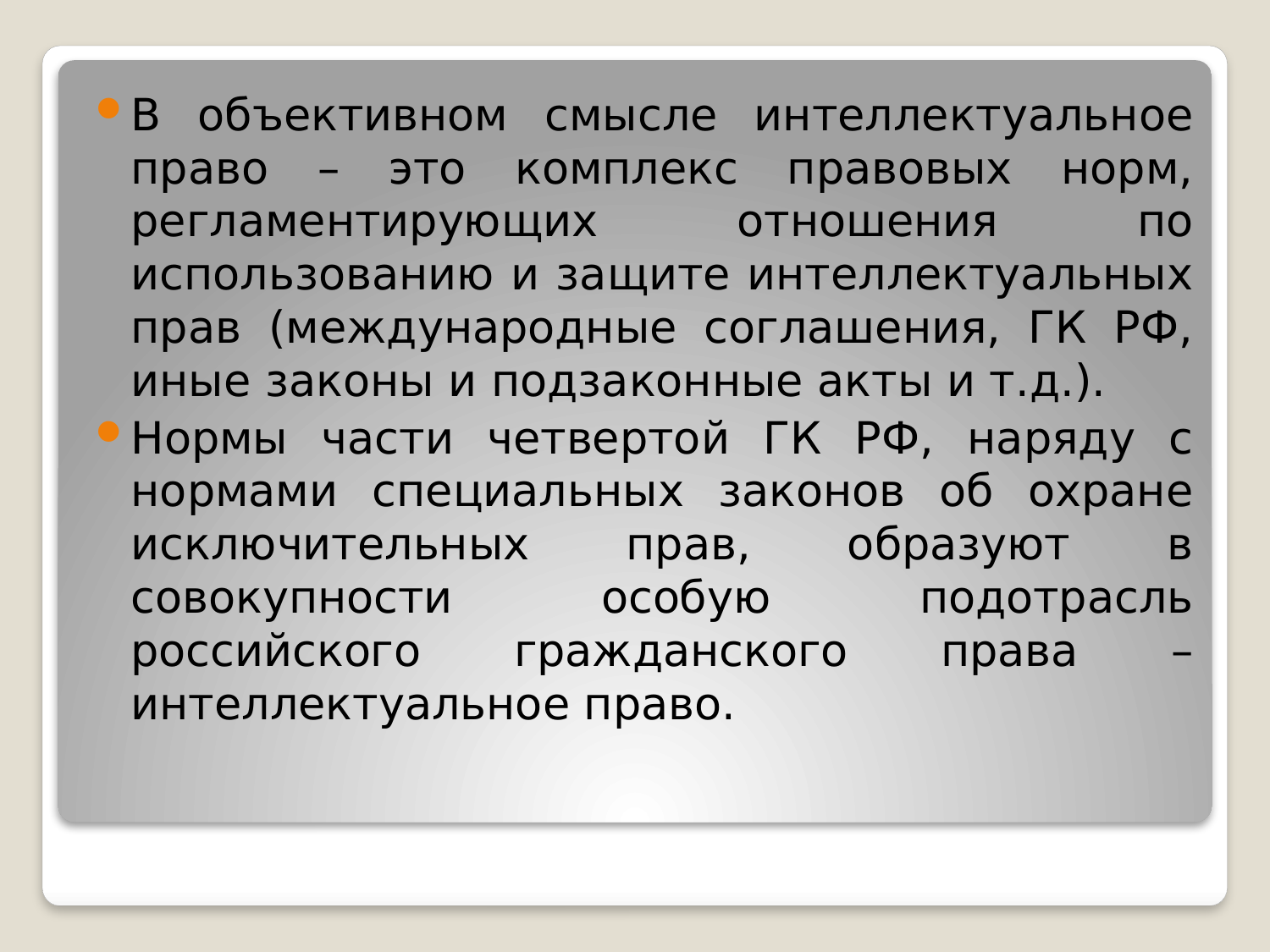

В объективном смысле интеллектуальное право – это комплекс правовых норм, регламентирующих отношения по использованию и защите интеллектуальных прав (международные соглашения, ГК РФ, иные законы и подзаконные акты и т.д.).
Нормы части четвертой ГК РФ, наряду с нормами специальных законов об охране исключительных прав, образуют в совокупности особую подотрасль российского гражданского права – интеллектуальное право.
#